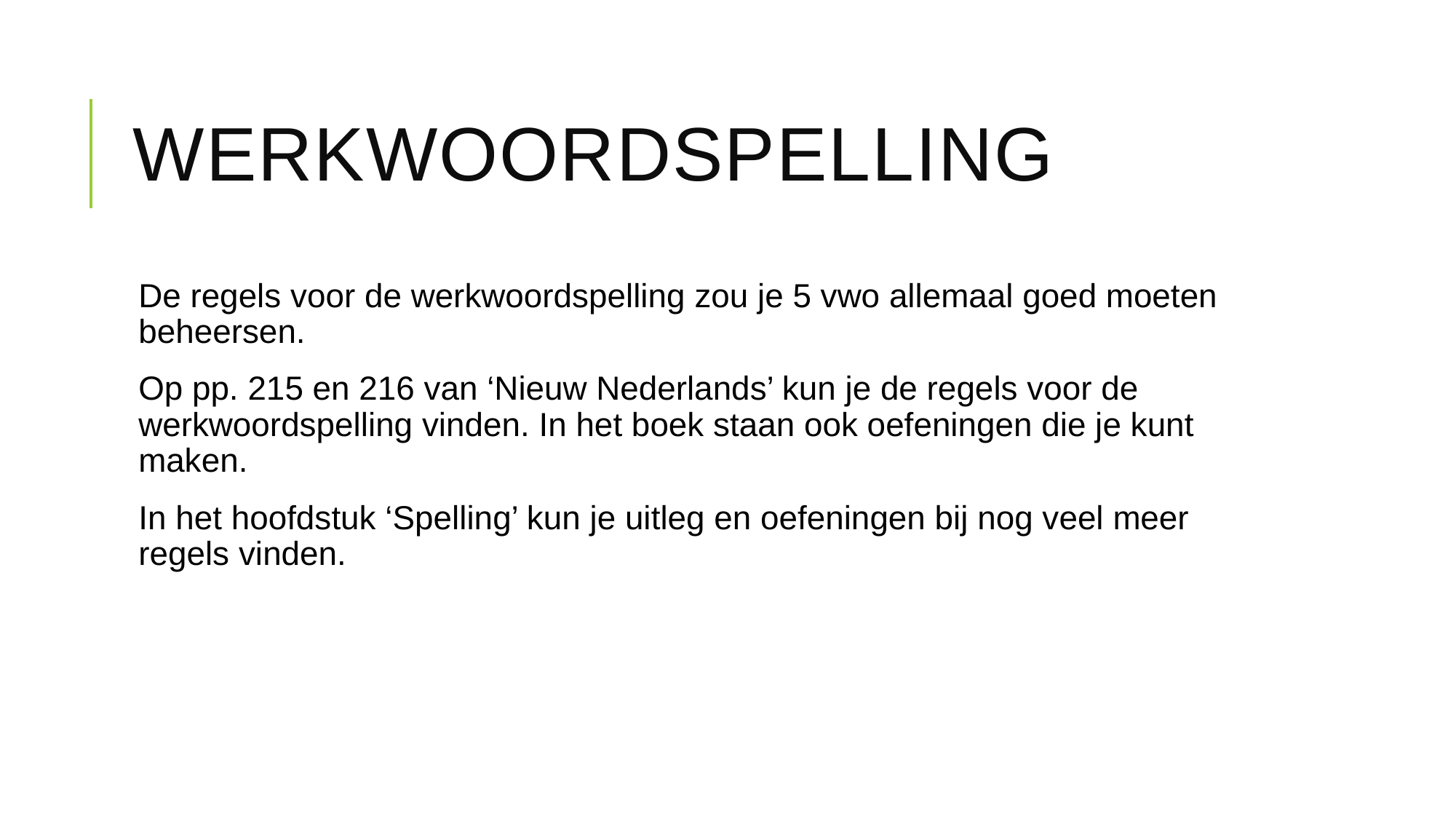

# werkwoordspelling
De regels voor de werkwoordspelling zou je 5 vwo allemaal goed moeten beheersen.
Op pp. 215 en 216 van ‘Nieuw Nederlands’ kun je de regels voor de werkwoordspelling vinden. In het boek staan ook oefeningen die je kunt maken.
In het hoofdstuk ‘Spelling’ kun je uitleg en oefeningen bij nog veel meer regels vinden.